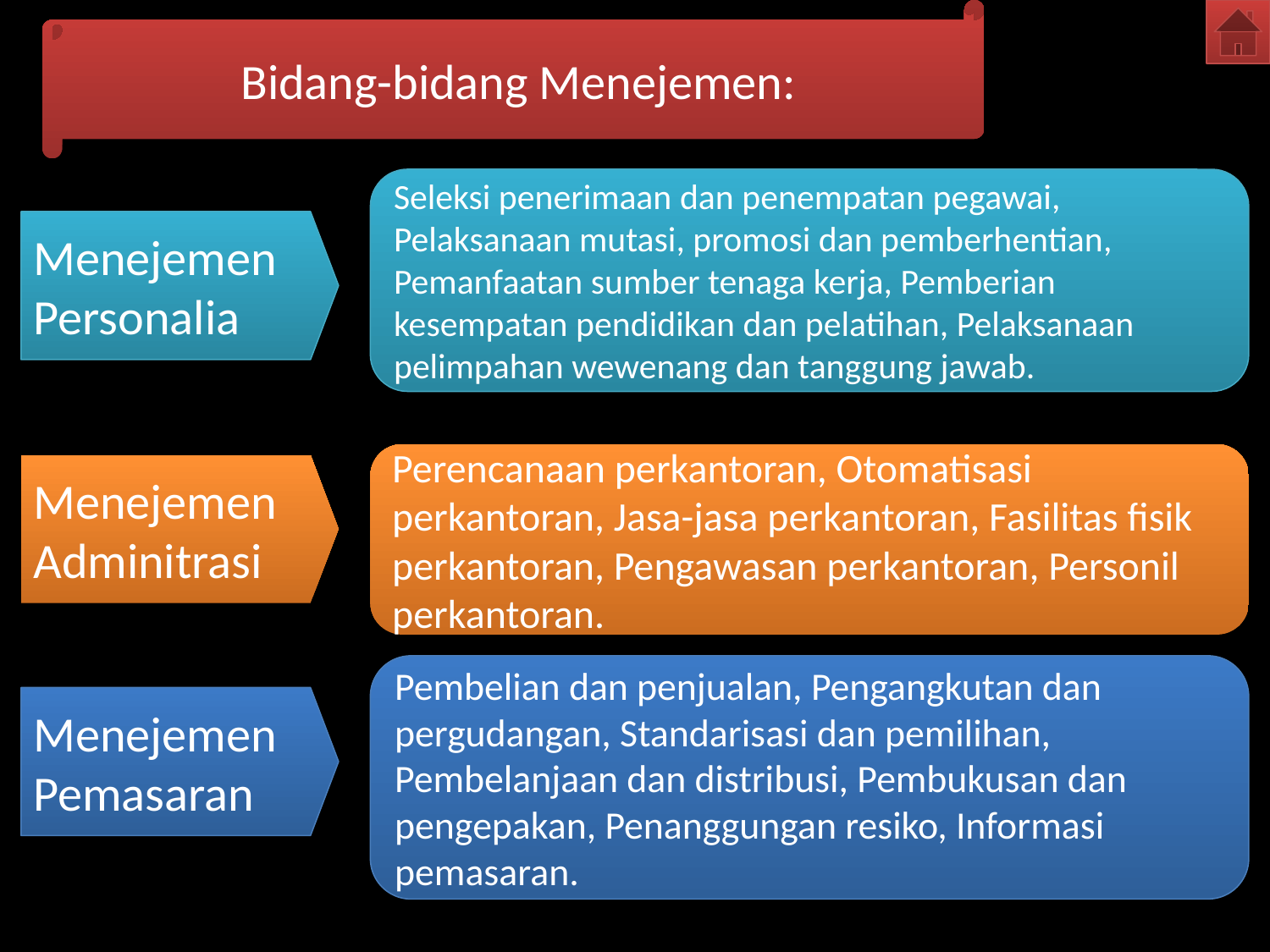

Bidang-bidang Menejemen:

Seleksi penerimaan dan penempatan pegawai, Pelaksanaan mutasi, promosi dan pemberhentian, Pemanfaatan sumber tenaga kerja, Pemberian kesempatan pendidikan dan pelatihan, Pelaksanaan pelimpahan wewenang dan tanggung jawab.
Menejemen Personalia
Perencanaan perkantoran, Otomatisasi perkantoran, Jasa-jasa perkantoran, Fasilitas fisik perkantoran, Pengawasan perkantoran, Personil perkantoran.
Menejemen Adminitrasi
Pembelian dan penjualan, Pengangkutan dan pergudangan, Standarisasi dan pemilihan, Pembelanjaan dan distribusi, Pembukusan dan pengepakan, Penanggungan resiko, Informasi pemasaran.
Menejemen Pemasaran